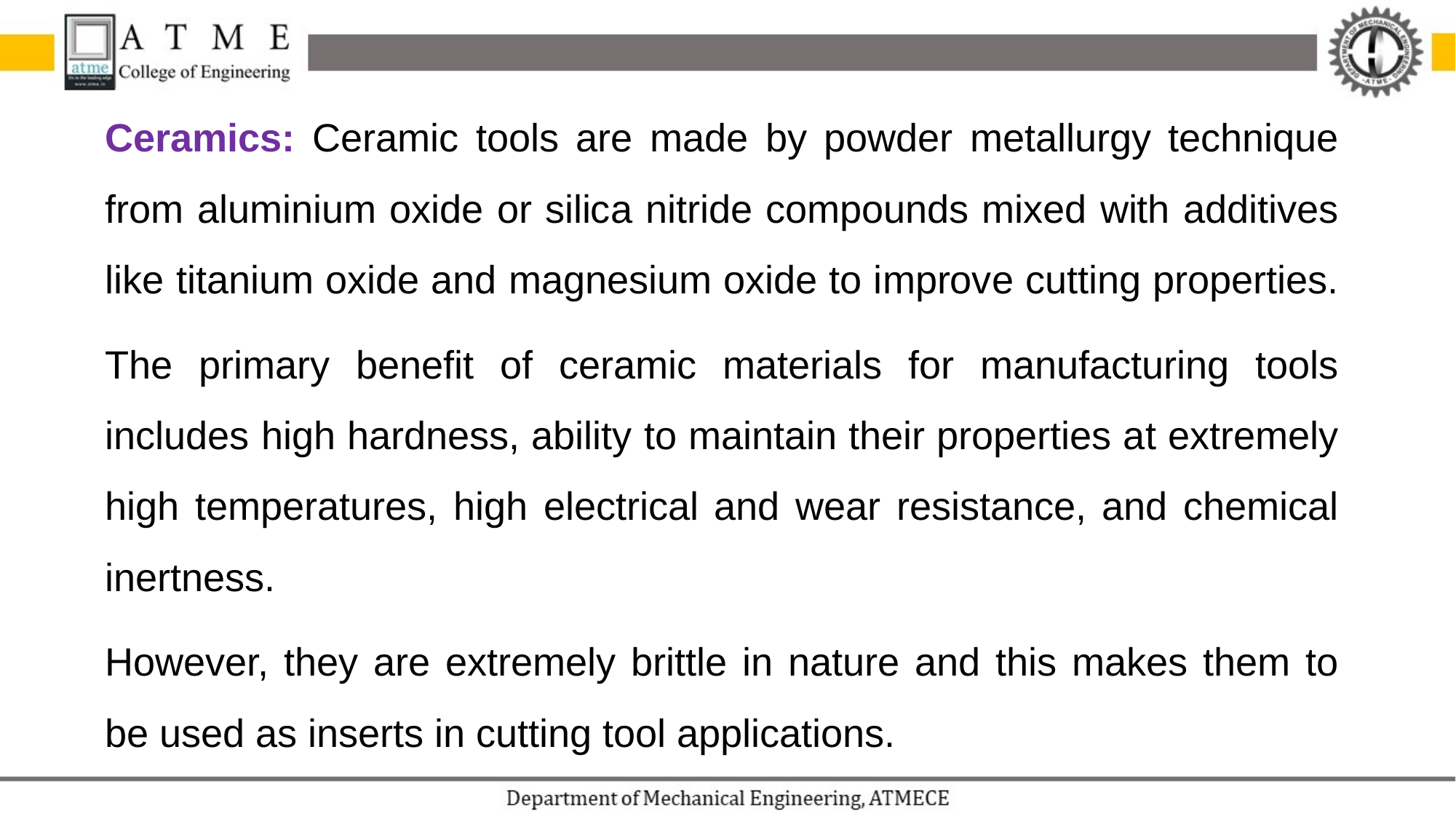

Ceramics: Ceramic tools are made by powder metallurgy technique from aluminium oxide or silica nitride compounds mixed with additives like titanium oxide and magnesium oxide to improve cutting properties.
The primary benefit of ceramic materials for manufacturing tools includes high hardness, ability to maintain their properties at extremely high temperatures, high electrical and wear resistance, and chemical inertness.
However, they are extremely brittle in nature and this makes them to be used as inserts in cutting tool applications.